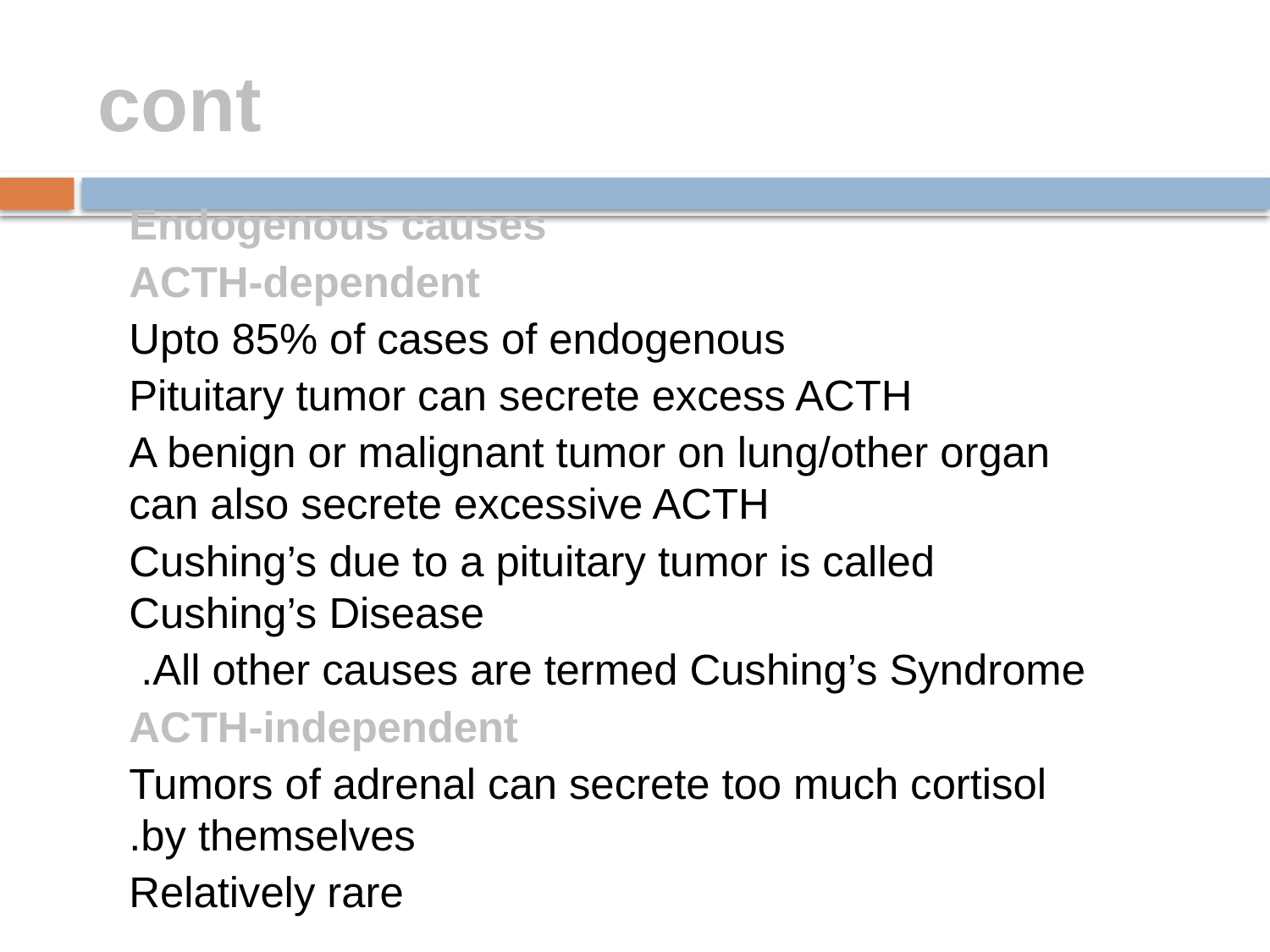

# cont
Endogenous causes
ACTH-dependent
Upto 85% of cases of endogenous
Pituitary tumor can secrete excess ACTH
A benign or malignant tumor on lung/other organ can also secrete excessive ACTH
Cushing’s due to a pituitary tumor is called Cushing’s Disease
All other causes are termed Cushing’s Syndrome.
ACTH-independent
Tumors of adrenal can secrete too much cortisol by themselves.
Relatively rare